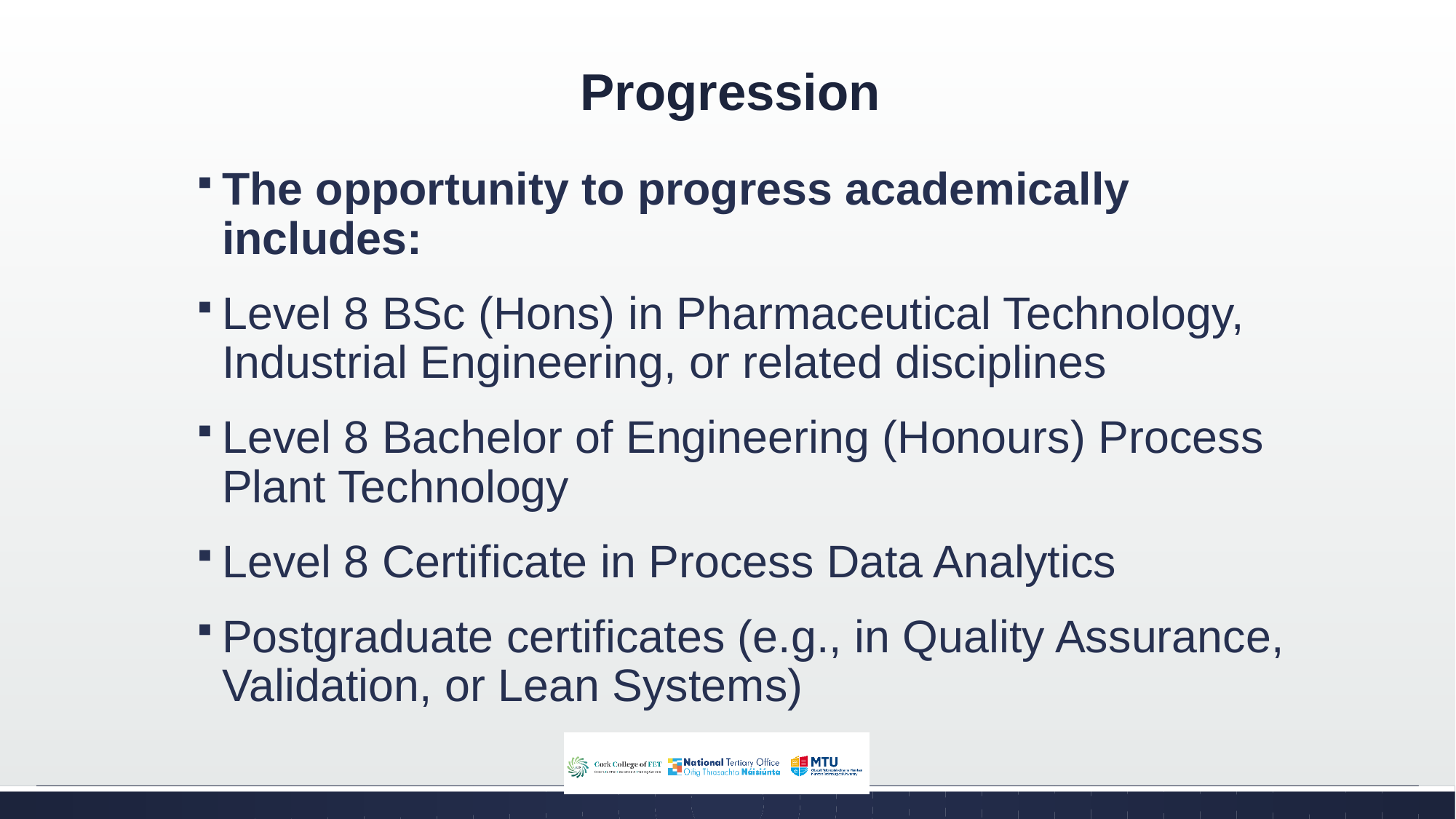

# Progression
The opportunity to progress academically includes:
Level 8 BSc (Hons) in Pharmaceutical Technology, Industrial Engineering, or related disciplines
Level 8 Bachelor of Engineering (Honours) Process Plant Technology
Level 8 Certificate in Process Data Analytics
Postgraduate certificates (e.g., in Quality Assurance, Validation, or Lean Systems)